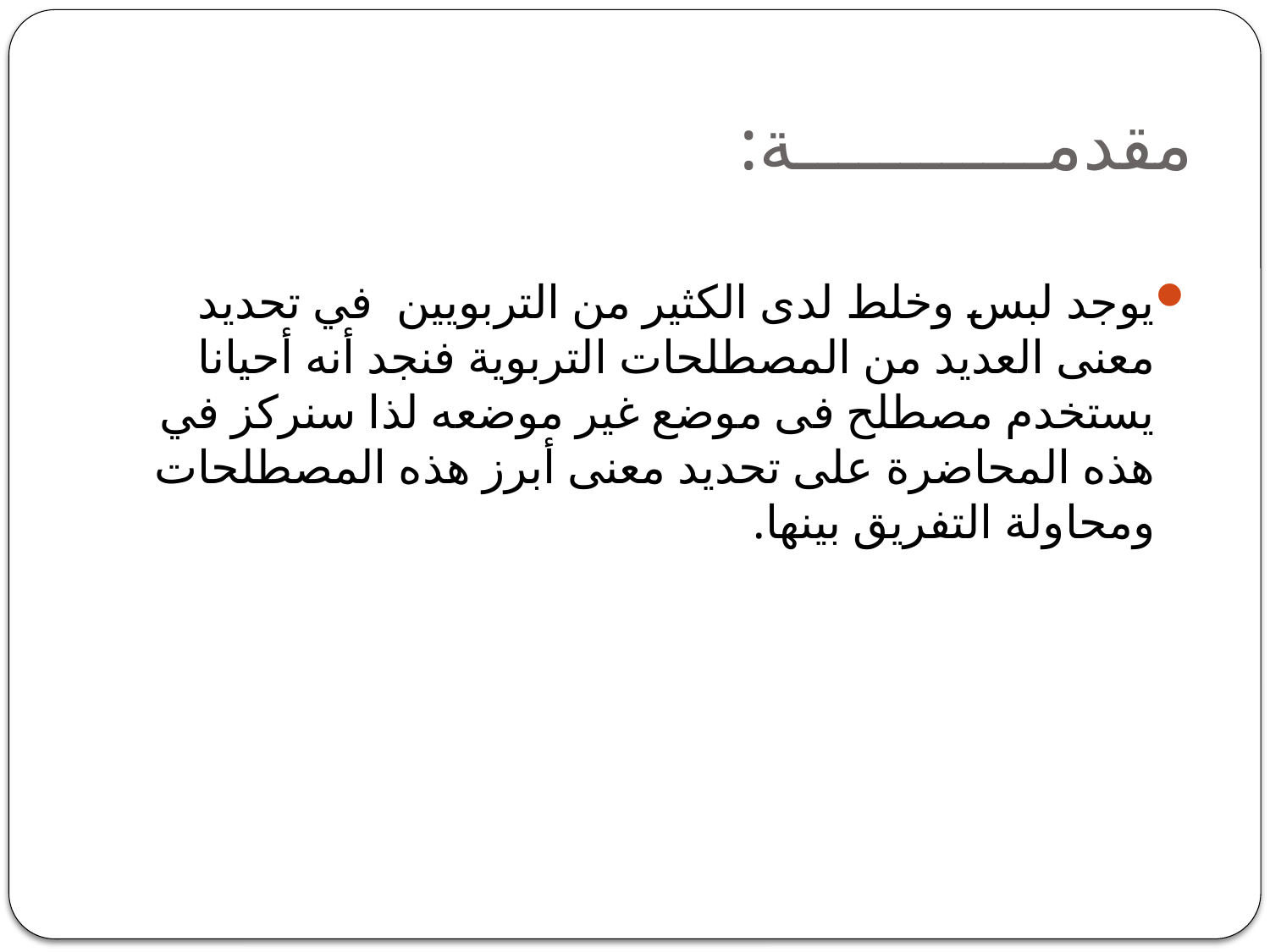

# مقدمــــــــــــة:

يوجد لبس وخلط لدى الكثير من التربويين  في تحديد معنى العديد من المصطلحات التربوية فنجد أنه أحيانا يستخدم مصطلح فى موضع غير موضعه لذا سنركز في هذه المحاضرة على تحديد معنى أبرز هذه المصطلحات ومحاولة التفريق بينها.